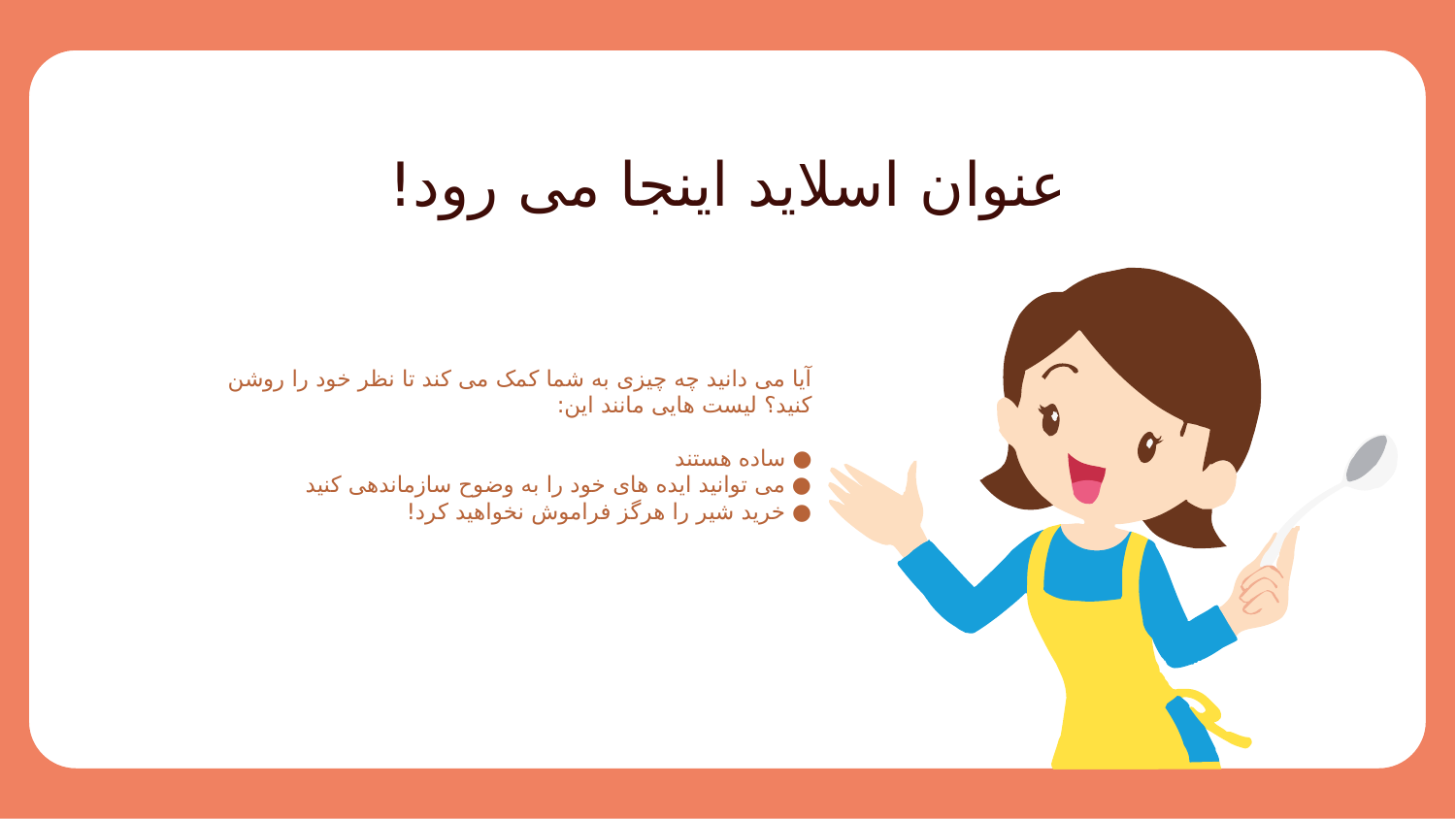

# عنوان اسلاید اینجا می رود!
آیا می دانید چه چیزی به شما کمک می کند تا نظر خود را روشن کنید؟ لیست هایی مانند این:

● ساده هستند
● می توانید ایده های خود را به وضوح سازماندهی کنید
● خرید شیر را هرگز فراموش نخواهید کرد!